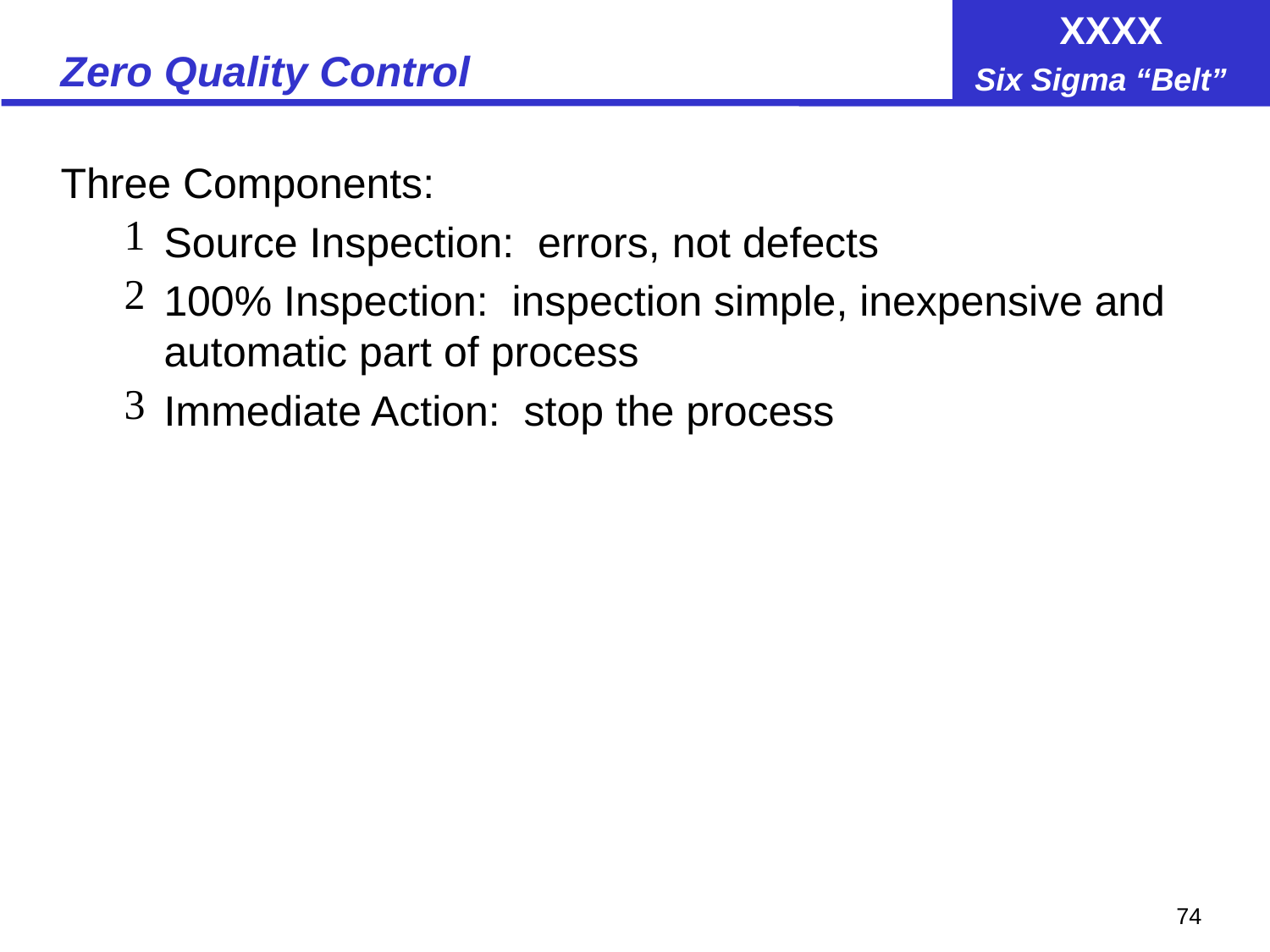

# Zero Quality Control
Three Components:
Source Inspection:  errors, not defects
100% Inspection:  inspection simple, inexpensive and automatic part of process
Immediate Action:  stop the process